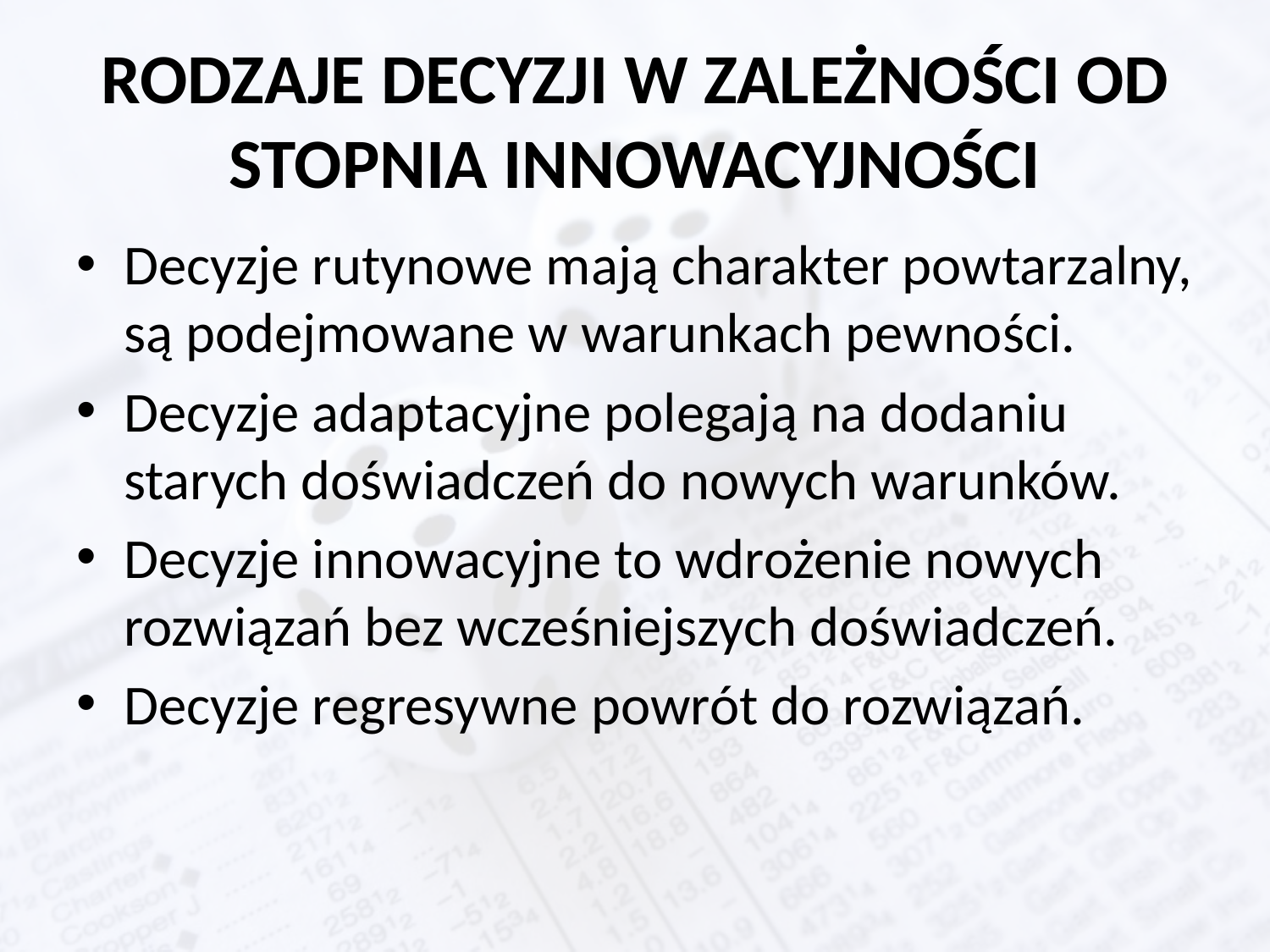

# RODZAJE DECYZJI W ZALEŻNOŚCI OD STOPNIA INNOWACYJNOŚCI
Decyzje rutynowe mają charakter powtarzalny, są podejmowane w warunkach pewności.
Decyzje adaptacyjne polegają na dodaniu  starych doświadczeń do nowych warunków.
Decyzje innowacyjne to wdrożenie nowych rozwiązań bez wcześniejszych doświadczeń.
Decyzje regresywne powrót do rozwiązań.